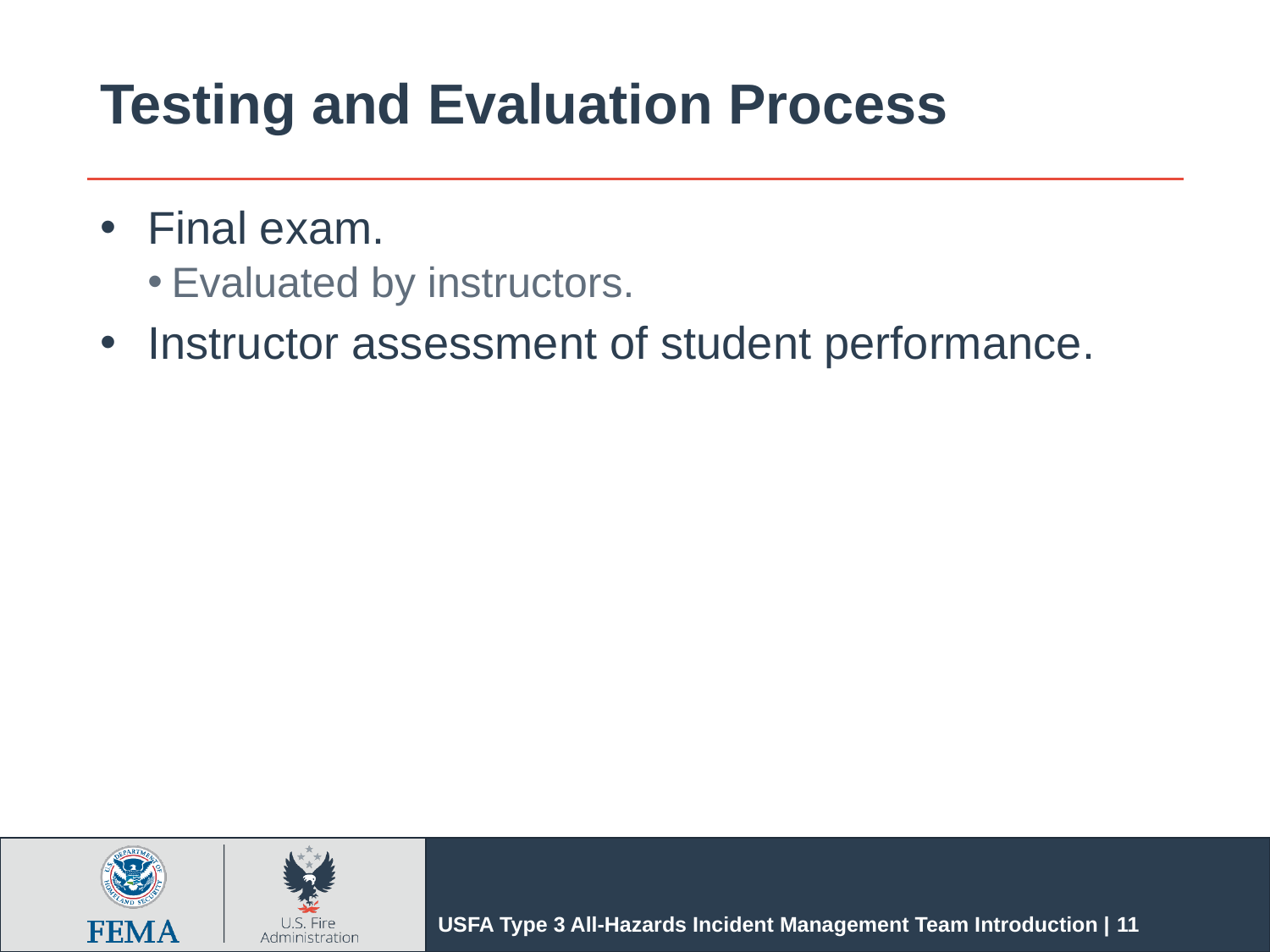

# Testing and Evaluation Process
Final exam.
Evaluated by instructors.
Instructor assessment of student performance.

USFA Type 3 All-Hazards Incident Management Team Introduction | 11